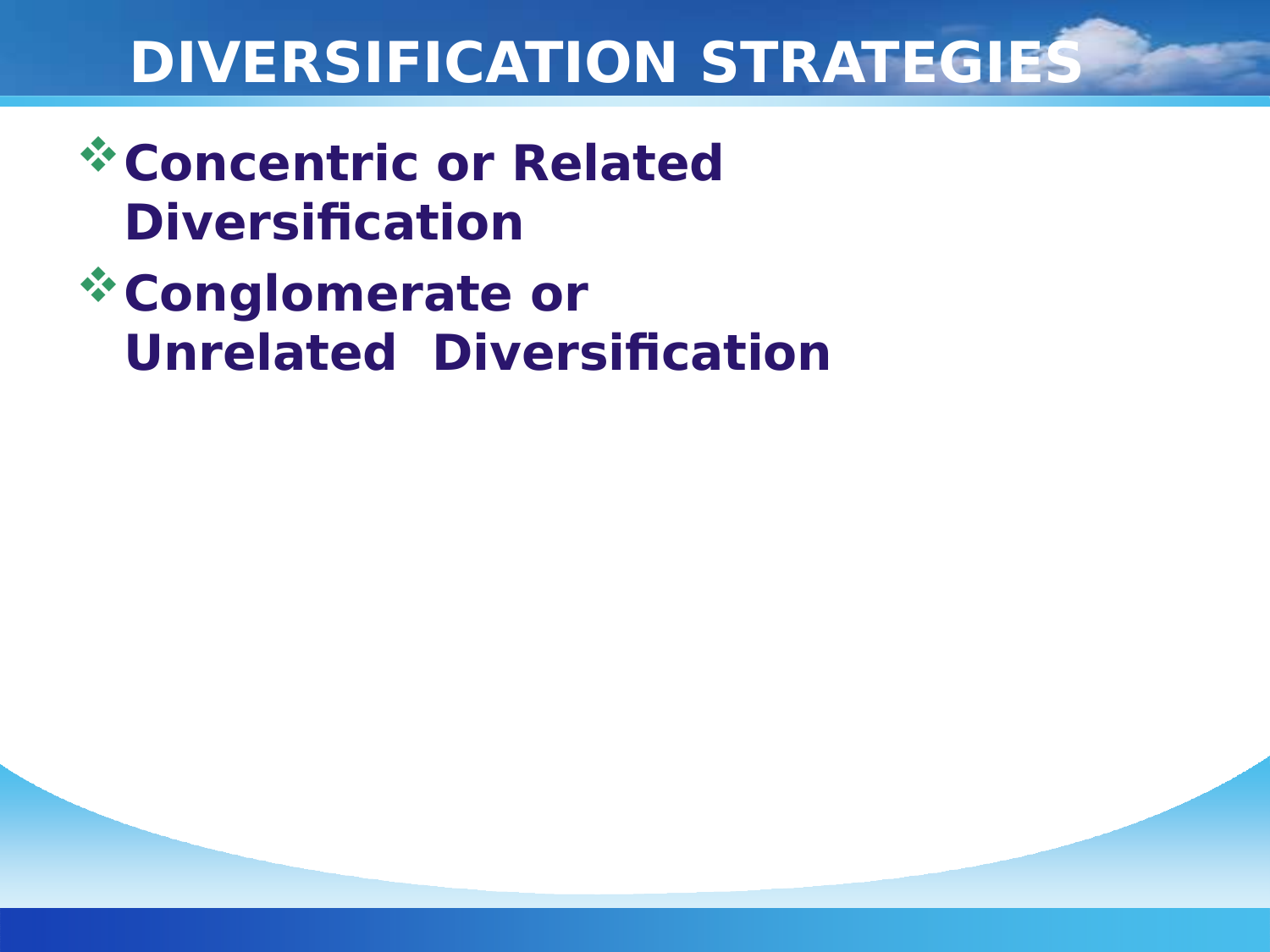

# DIVERSIFICATION STRATEGIES

Concentric or Related Diversification
Conglomerate or Unrelated  Diversification